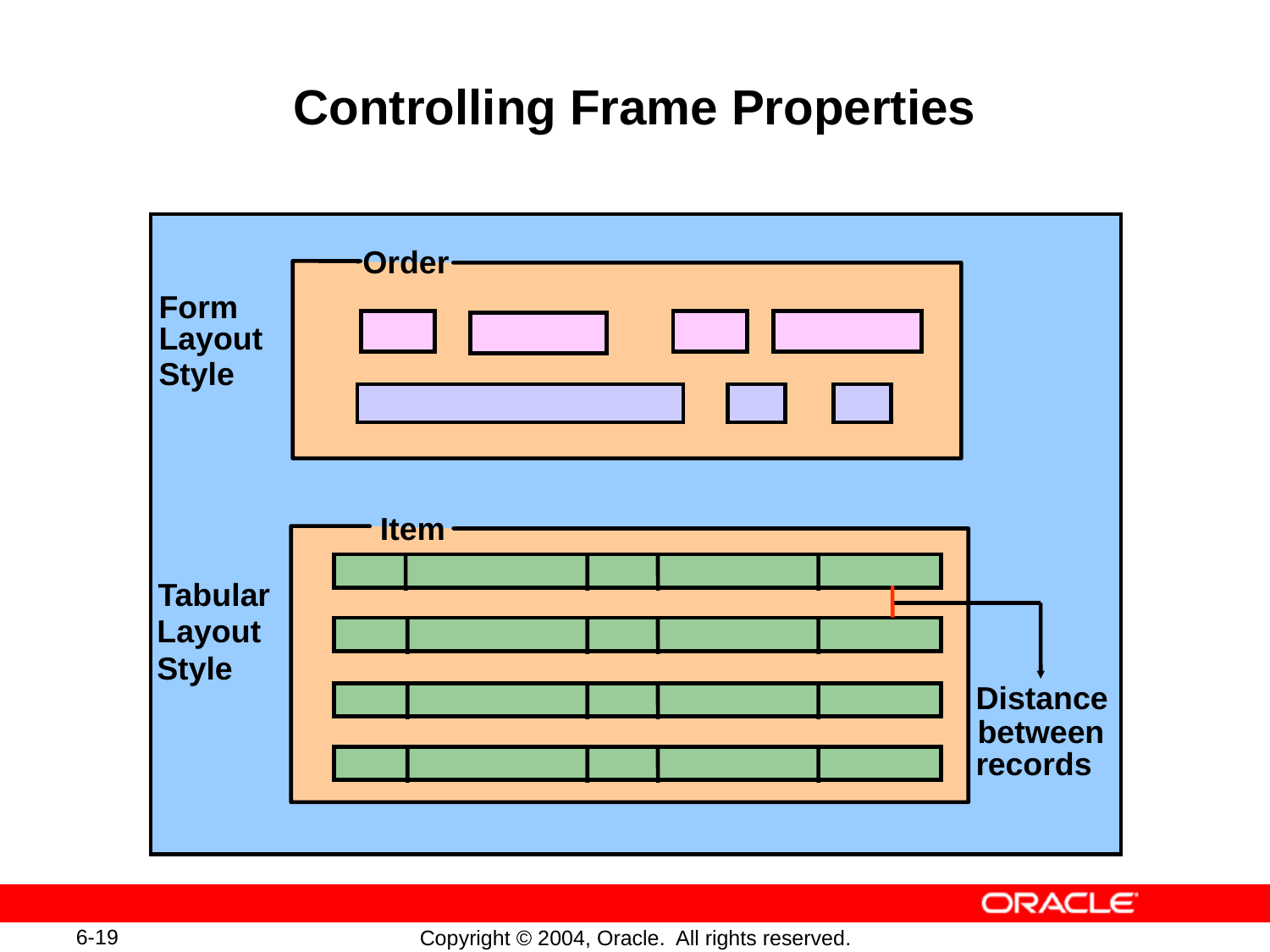

# Controlling Frame Properties

Order

Form

Layout

Style

Item

Tabular

Layout

Style
Distance

between
records